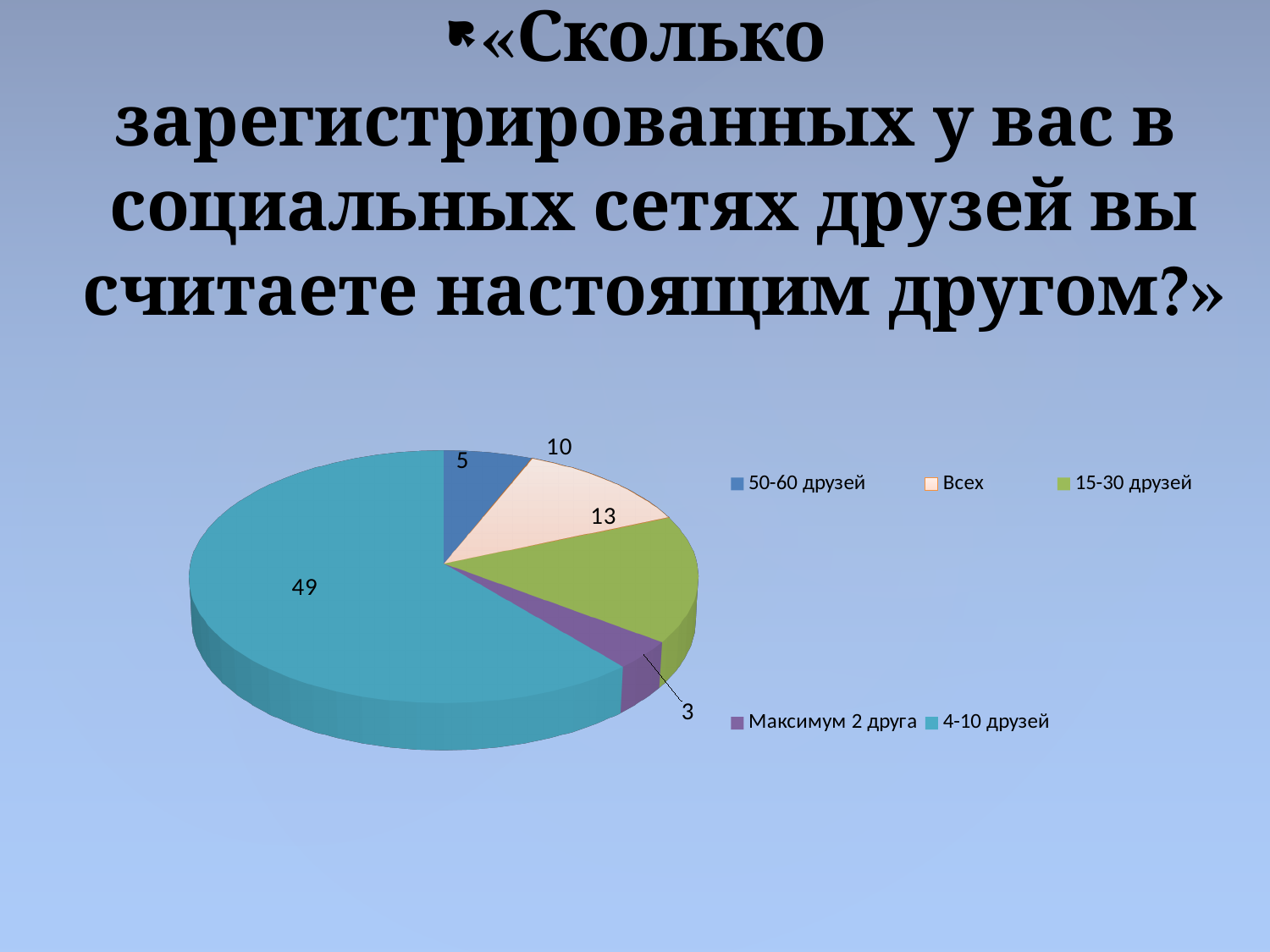

«Сколько зарегистрированных у вас в  социальных сетях друзей вы считаете настоящим другом?»

[unsupported chart]

#